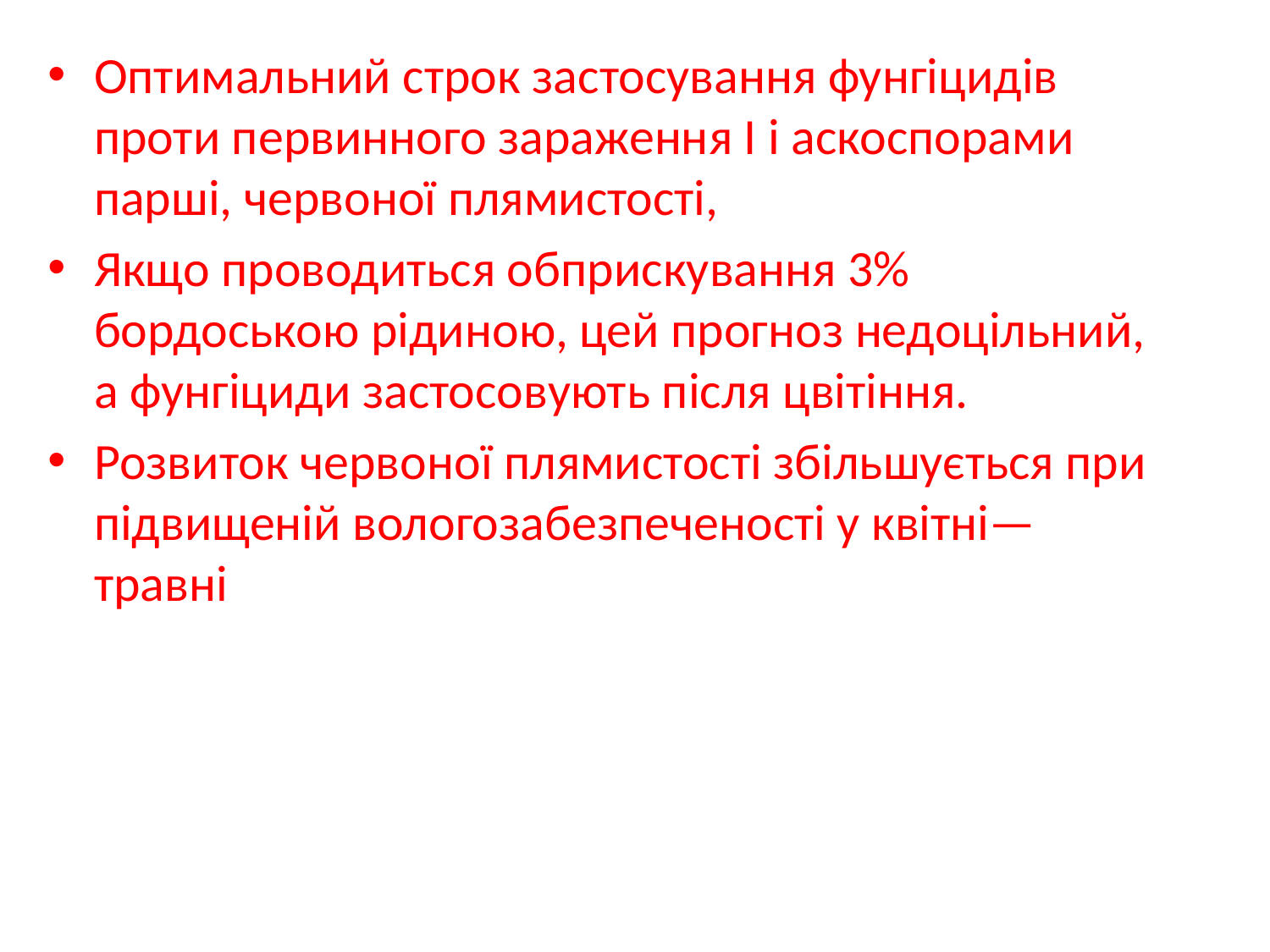

Оптимальний строк застосування фунгіцидів проти первинного зараження І і аскоспорами парші, червоної плямистості,
Якщо проводиться обприскування 3% бордоською рідиною, цей прогноз недоцільний, а фунгіциди застосовують після цвітіння.
Розвиток червоної плямистості збільшується при підвищеній вологозабезпеченості у квітні—травні